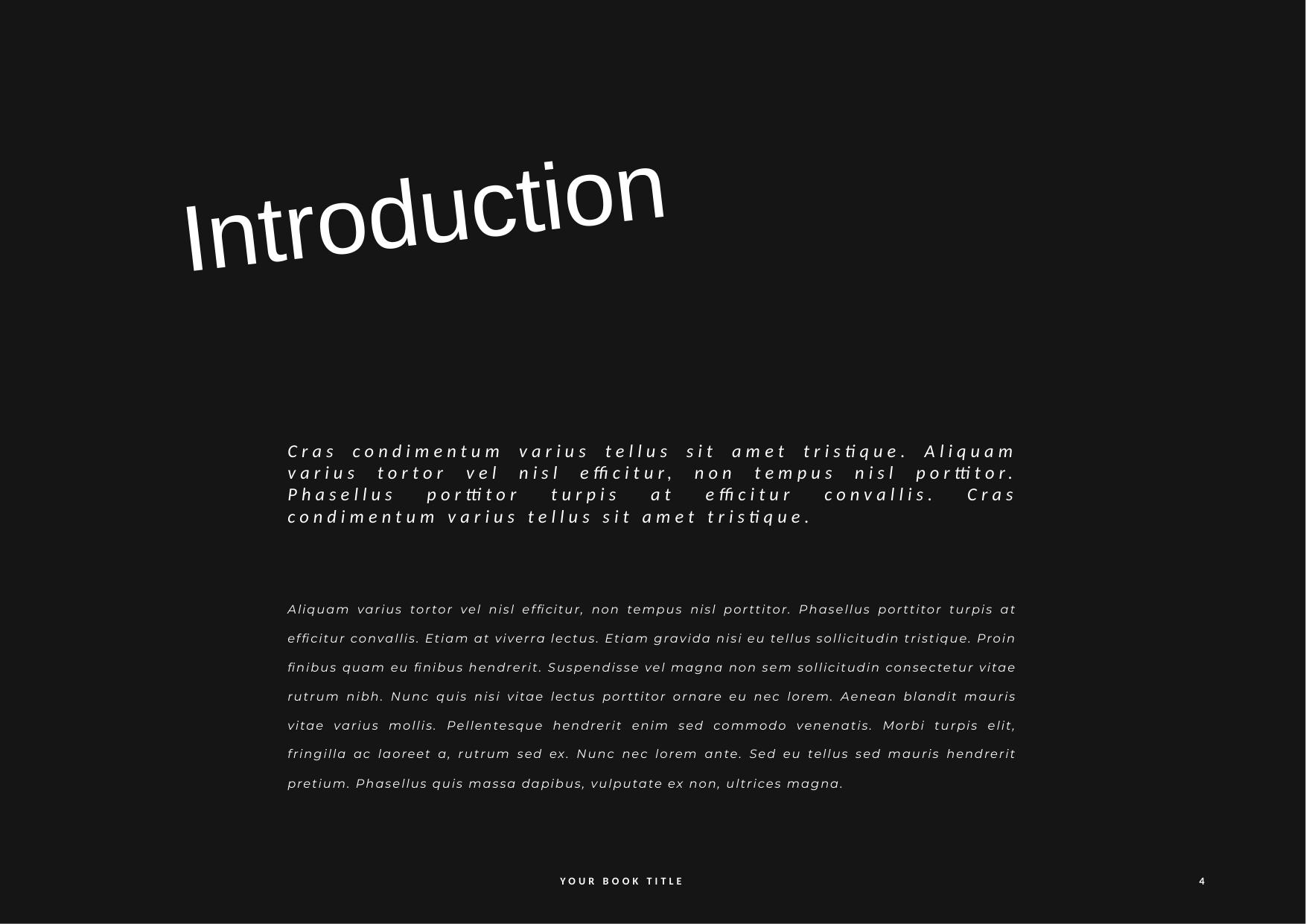

Introduction
Cras condimentum varius tellus sit amet tristique. Aliquam varius tortor vel nisl efficitur, non tempus nisl porttitor. Phasellus porttitor turpis at efficitur convallis. Cras condimentum varius tellus sit amet tristique.
Aliquam varius tortor vel nisl efficitur, non tempus nisl porttitor. Phasellus porttitor turpis at efficitur convallis. Etiam at viverra lectus. Etiam gravida nisi eu tellus sollicitudin tristique. Proin finibus quam eu finibus hendrerit. Suspendisse vel magna non sem sollicitudin consectetur vitae rutrum nibh. Nunc quis nisi vitae lectus porttitor ornare eu nec lorem. Aenean blandit mauris vitae varius mollis. Pellentesque hendrerit enim sed commodo venenatis. Morbi turpis elit, fringilla ac laoreet a, rutrum sed ex. Nunc nec lorem ante. Sed eu tellus sed mauris hendrerit pretium. Phasellus quis massa dapibus, vulputate ex non, ultrices magna.
YOUR BOOK TITLE
4